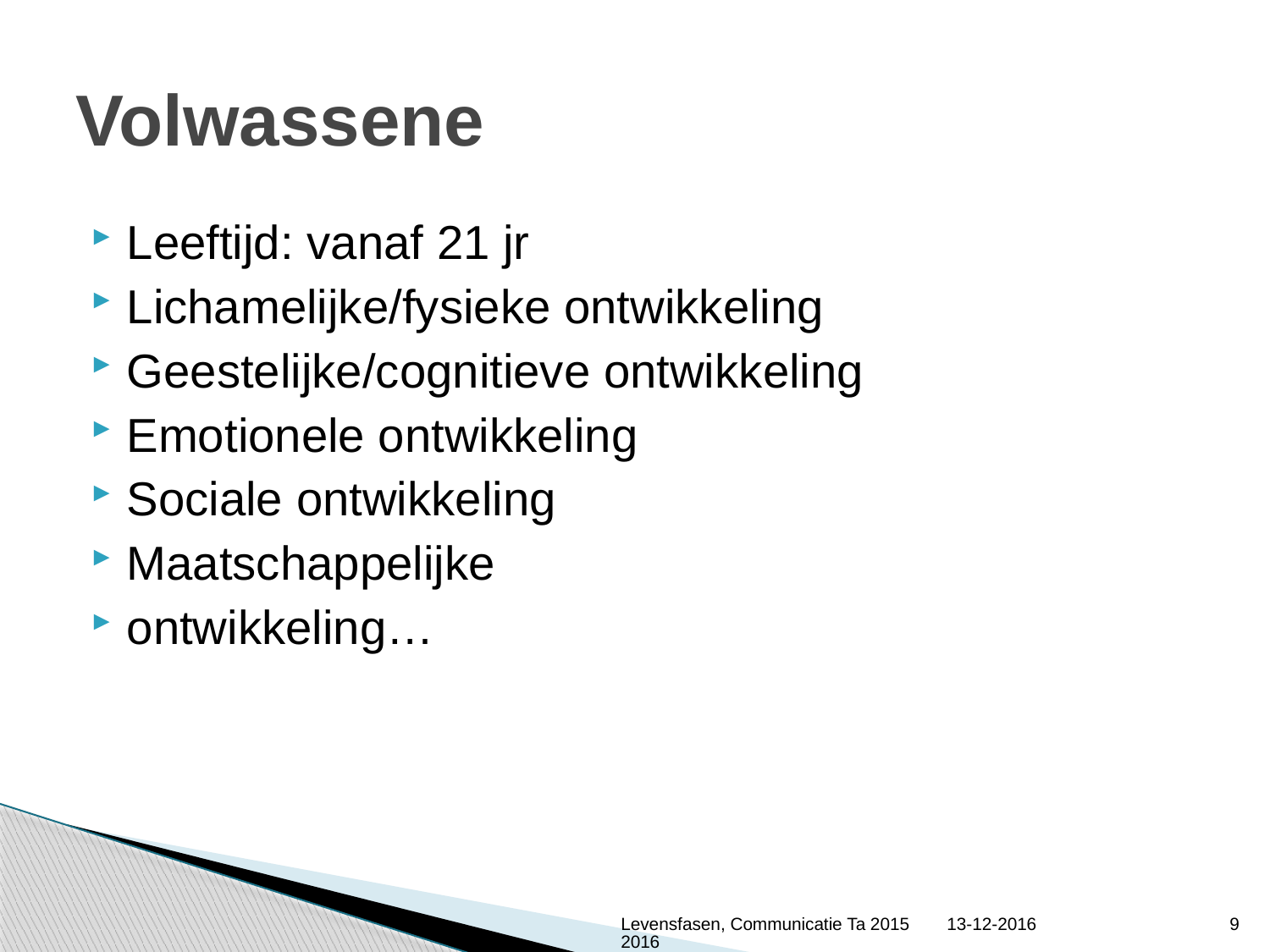

# Volwassene
Leeftijd: vanaf 21 jr
Lichamelijke/fysieke ontwikkeling
Geestelijke/cognitieve ontwikkeling
Emotionele ontwikkeling
Sociale ontwikkeling
Maatschappelijke
ontwikkeling…

Levensfasen, Communicatie Ta 2015 2016
13-12-2016
9